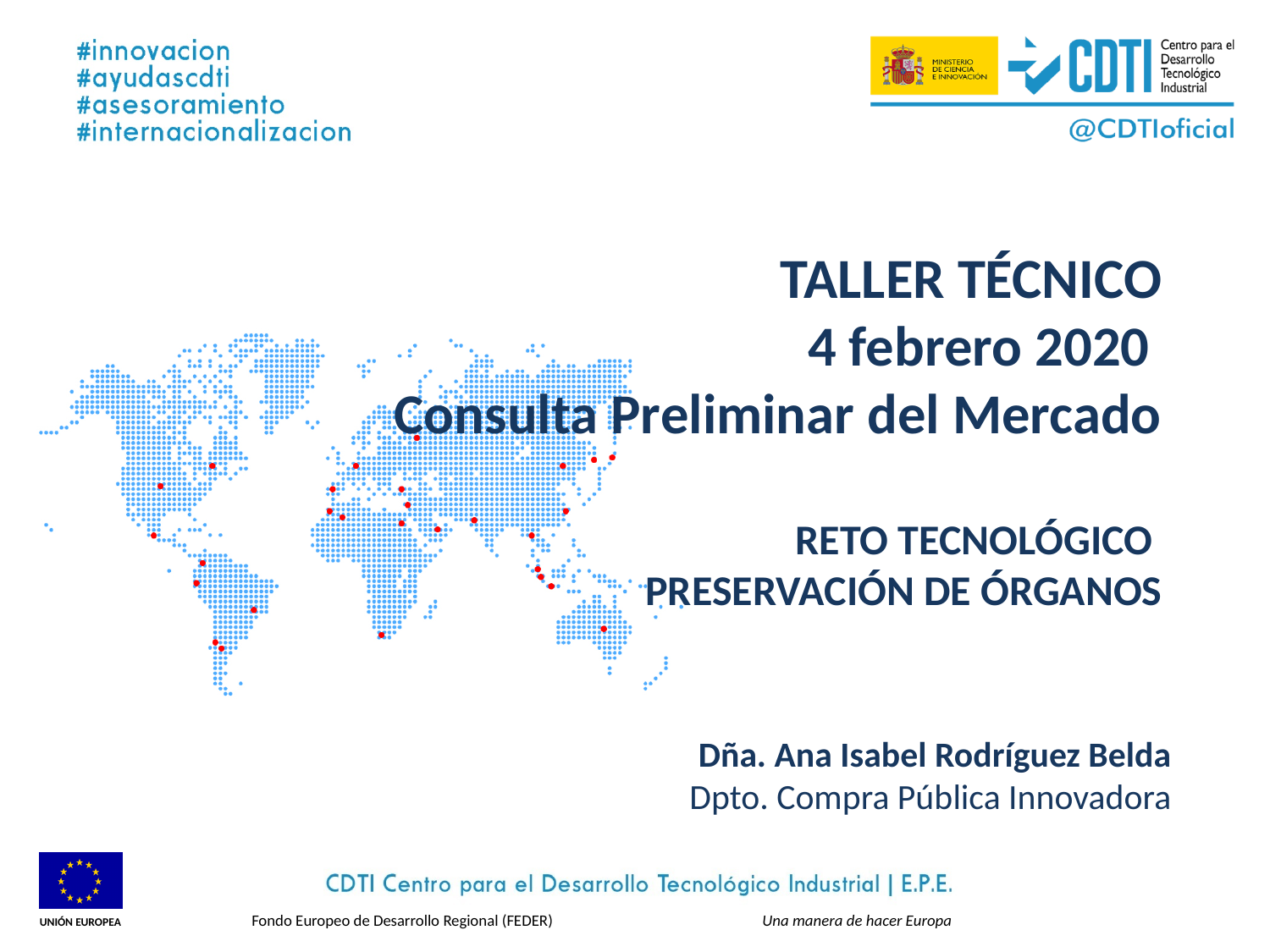

# TALLER TÉCNICO 4 febrero 2020 Consulta Preliminar del Mercado RETO TECNOLÓGICO PRESERVACIÓN DE ÓRGANOS
Dña. Ana Isabel Rodríguez Belda
Dpto. Compra Pública Innovadora